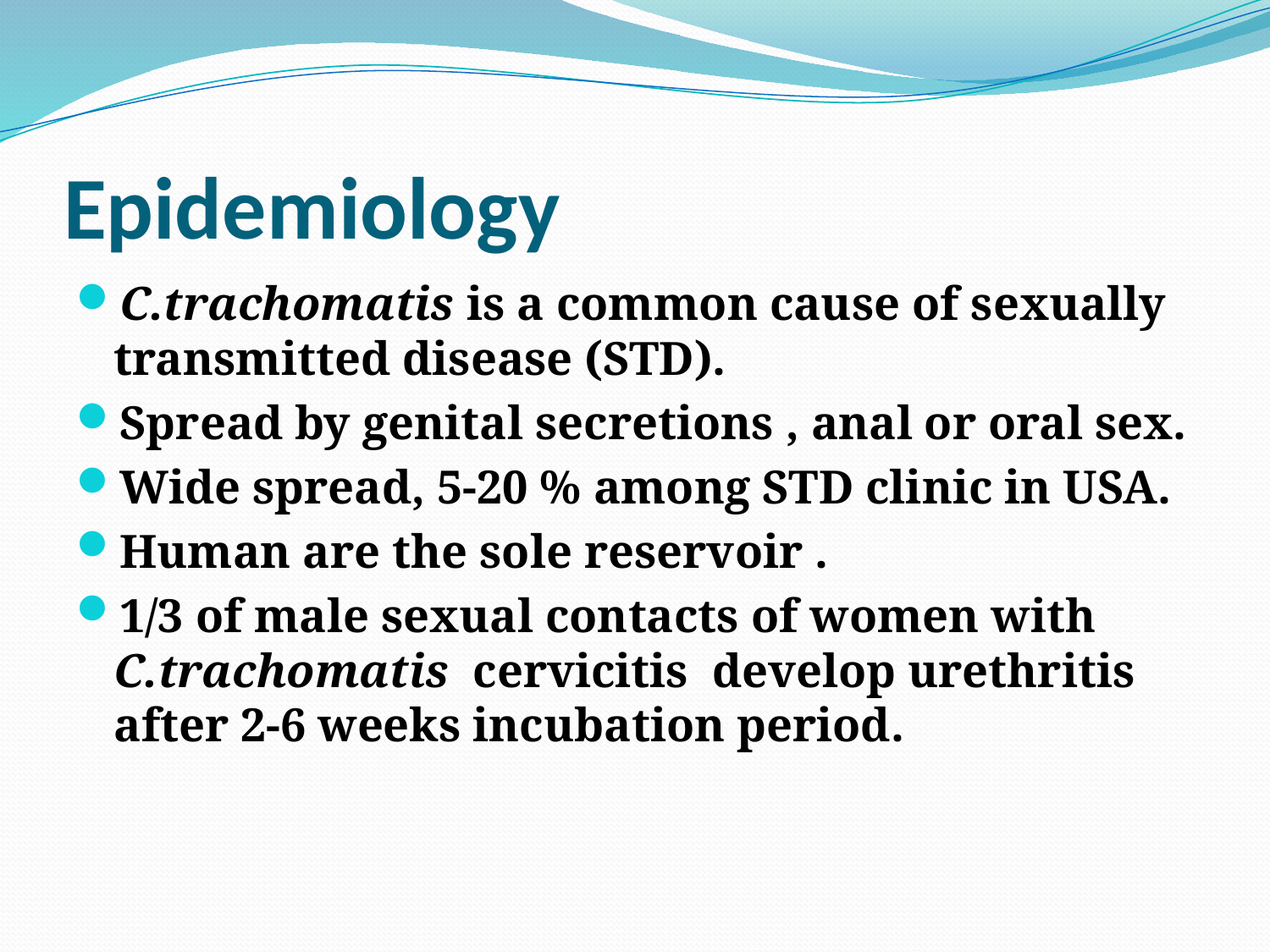

# Epidemiology
C.trachomatis is a common cause of sexually transmitted disease (STD).
Spread by genital secretions , anal or oral sex.
Wide spread, 5-20 % among STD clinic in USA.
Human are the sole reservoir .
1/3 of male sexual contacts of women with C.trachomatis  cervicitis  develop urethritis  after 2-6 weeks incubation period.